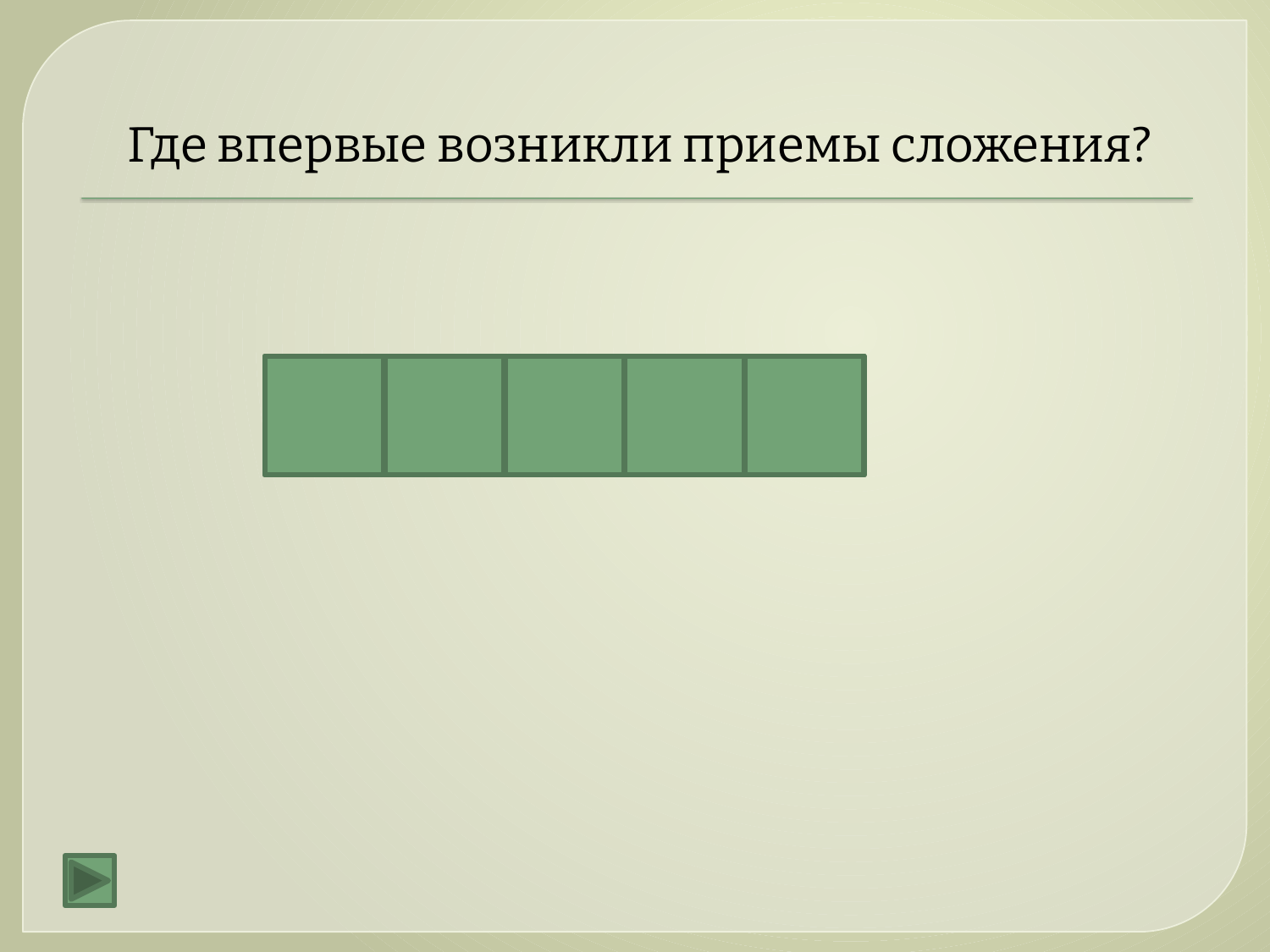

Где впервые возникли приемы сложения?
И

Н

Д

И

Я